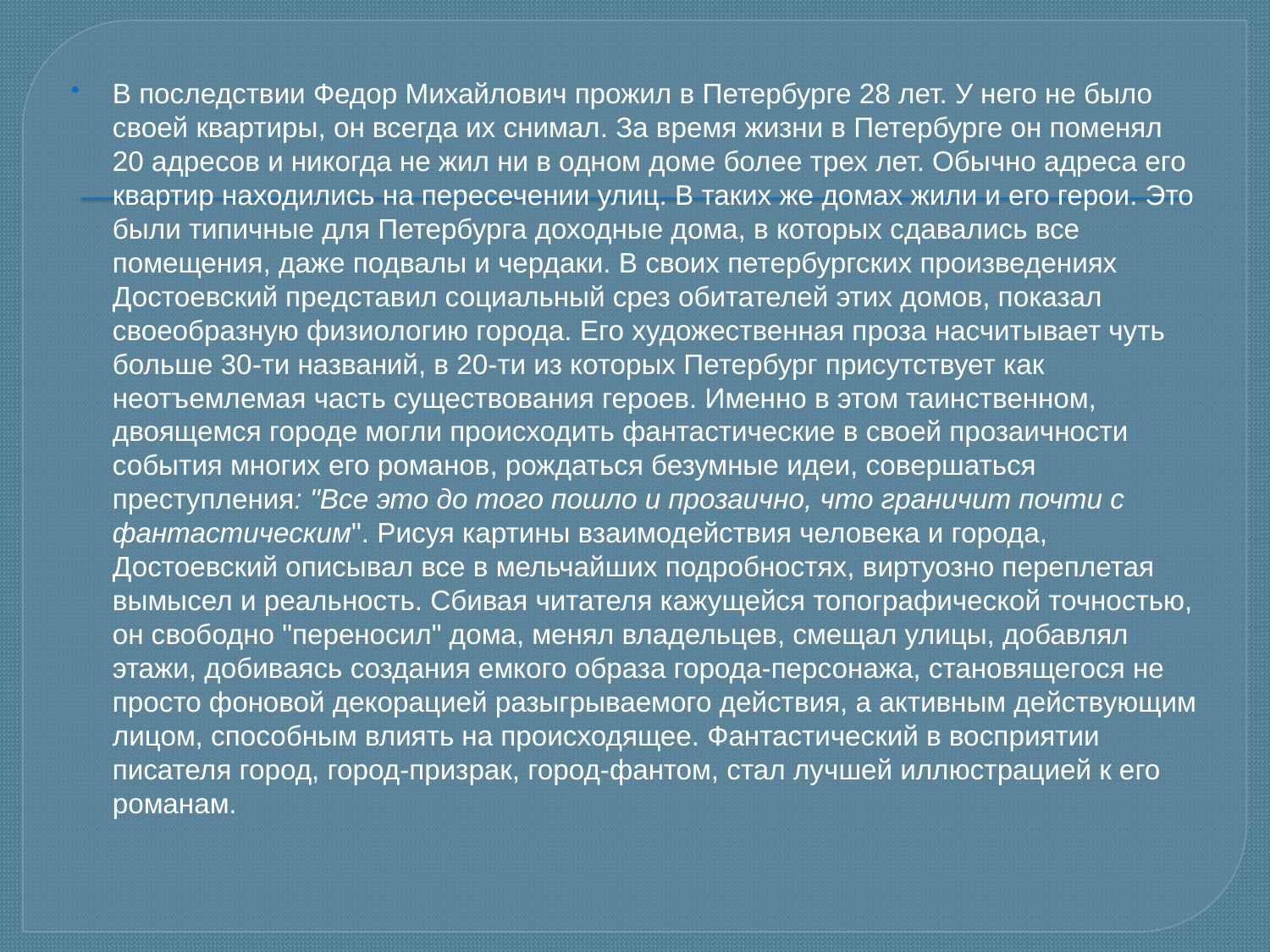

В последствии Федор Михайлович прожил в Петербурге 28 лет. У него не было своей квартиры, он всегда их снимал. За время жизни в Петербурге он поменял 20 адресов и никогда не жил ни в одном доме более трех лет. Обычно адреса его квартир находились на пересечении улиц. В таких же домах жили и его герои. Это были типичные для Петербурга доходные дома, в которых сдавались все помещения, даже подвалы и чердаки. В своих петербургских произведениях Достоевский представил социальный срез обитателей этих домов, показал своеобразную физиологию города. Его художественная проза насчитывает чуть больше 30-ти названий, в 20-ти из которых Петербург присутствует как неотъемлемая часть существования героев. Именно в этом таинственном, двоящемся городе могли происходить фантастические в своей прозаичности события многих его романов, рождаться безумные идеи, совершаться преступления: "Все это до того пошло и прозаично, что граничит почти с фантастическим". Рисуя картины взаимодействия человека и города, Достоевский описывал все в мельчайших подробностях, виртуозно переплетая вымысел и реальность. Сбивая читателя кажущейся топографической точностью, он свободно "переносил" дома, менял владельцев, смещал улицы, добавлял этажи, добиваясь создания емкого образа города-персонажа, становящегося не просто фоновой декорацией разыгрываемого действия, а активным действующим лицом, способным влиять на происходящее. Фантастический в восприятии писателя город, город-призрак, город-фантом, стал лучшей иллюстрацией к его романам.